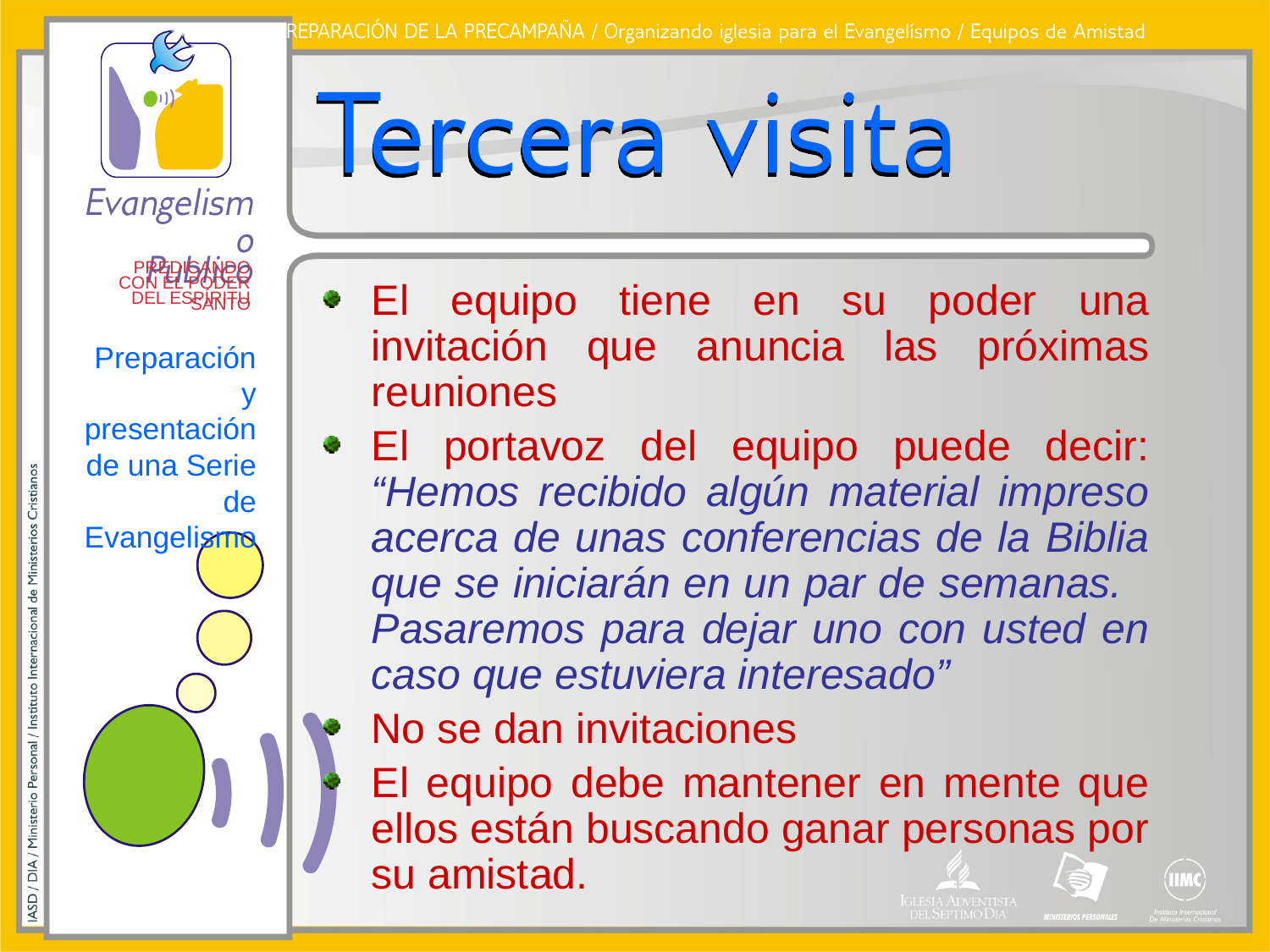

PREPARACIÓN DE LA PRECAMPAÑA / Organizando iglesia para el Evangelísmo / Equipos de Amistad
# Tercera visita
El equipo tiene en su poder una invitación que anuncia las próximas reuniones
El portavoz del equipo puede decir: “Hemos recibido algún material impreso acerca de unas conferencias de la Biblia que se iniciarán en un par de semanas.   Pasaremos para dejar uno con usted en caso que estuviera interesado”
No se dan invitaciones
El equipo debe mantener en mente que ellos están buscando ganar personas por su amistad.